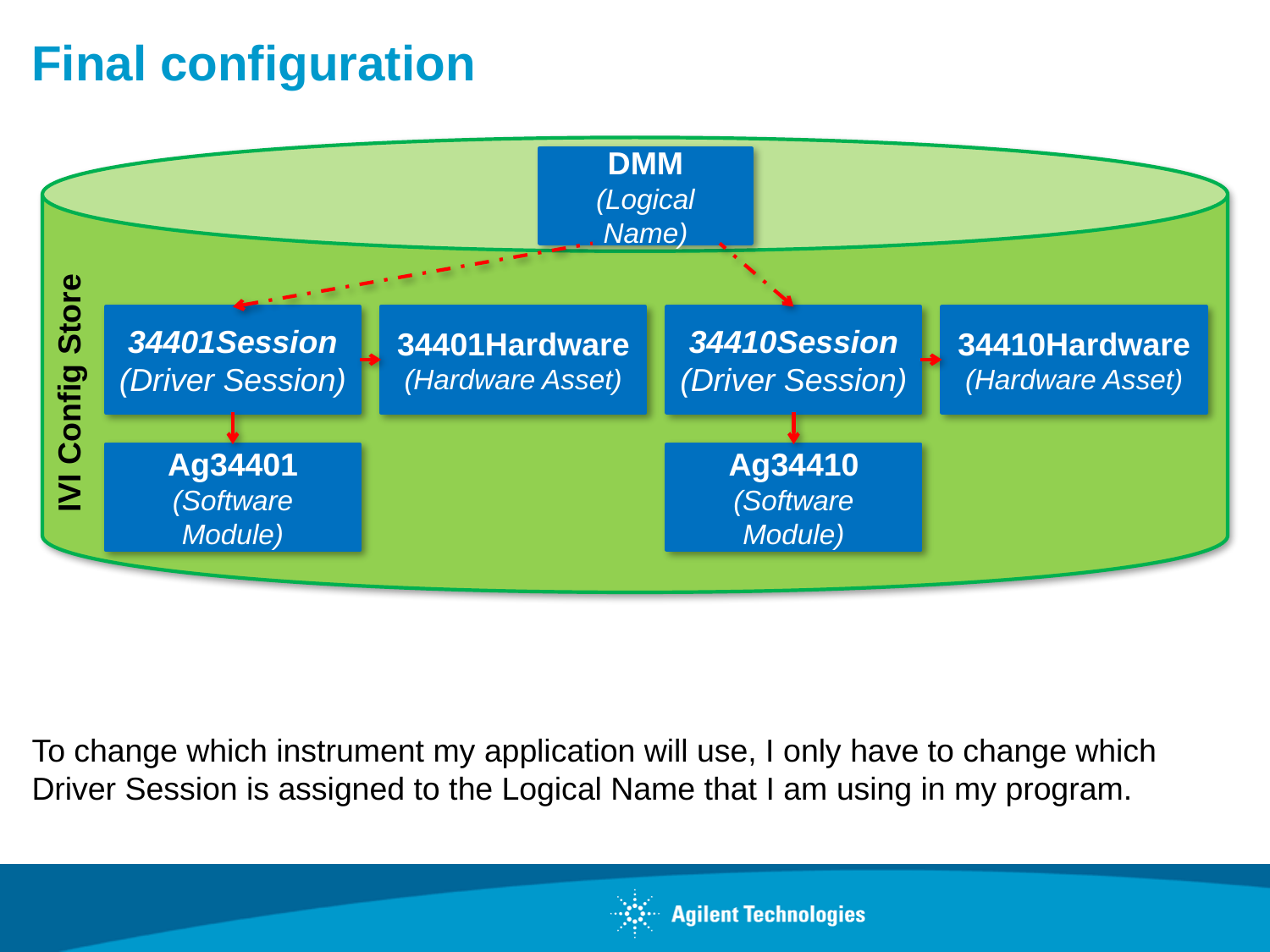

# Final configuration
IVI Config Store

DMM
(Logical Name)
34401Session
(Driver Session)
34401Hardware
(Hardware Asset)
34410Session
(Driver Session)
34410Hardware
(Hardware Asset)
Ag34401
(Software Module)
Ag34410
(Software Module)
To change which instrument my application will use, I only have to change which Driver Session is assigned to the Logical Name that I am using in my program.